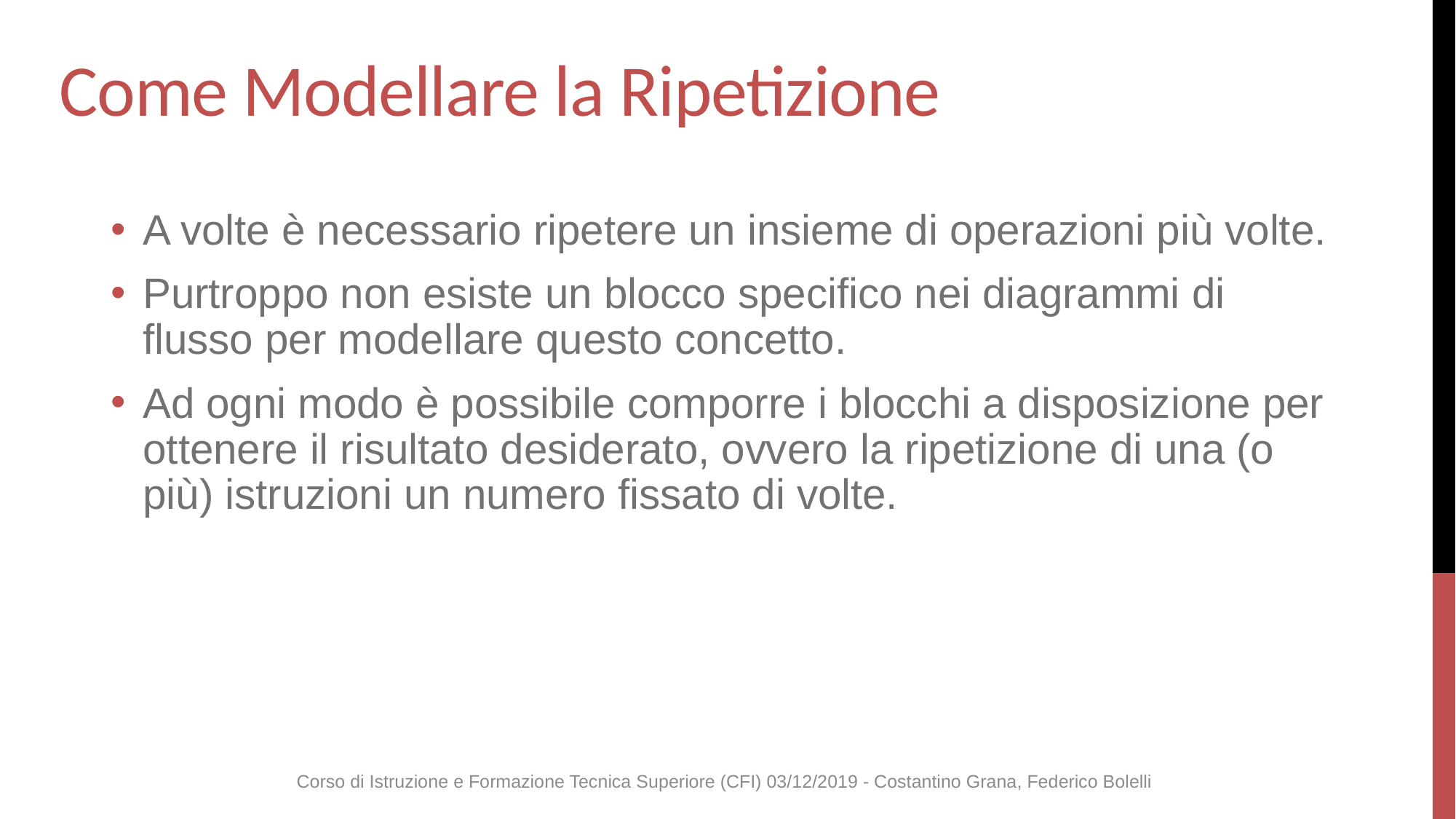

# Come Modellare la Ripetizione
A volte è necessario ripetere un insieme di operazioni più volte.
Purtroppo non esiste un blocco specifico nei diagrammi di flusso per modellare questo concetto.
Ad ogni modo è possibile comporre i blocchi a disposizione per ottenere il risultato desiderato, ovvero la ripetizione di una (o più) istruzioni un numero fissato di volte.
Corso di Istruzione e Formazione Tecnica Superiore (CFI) 03/12/2019 - Costantino Grana, Federico Bolelli